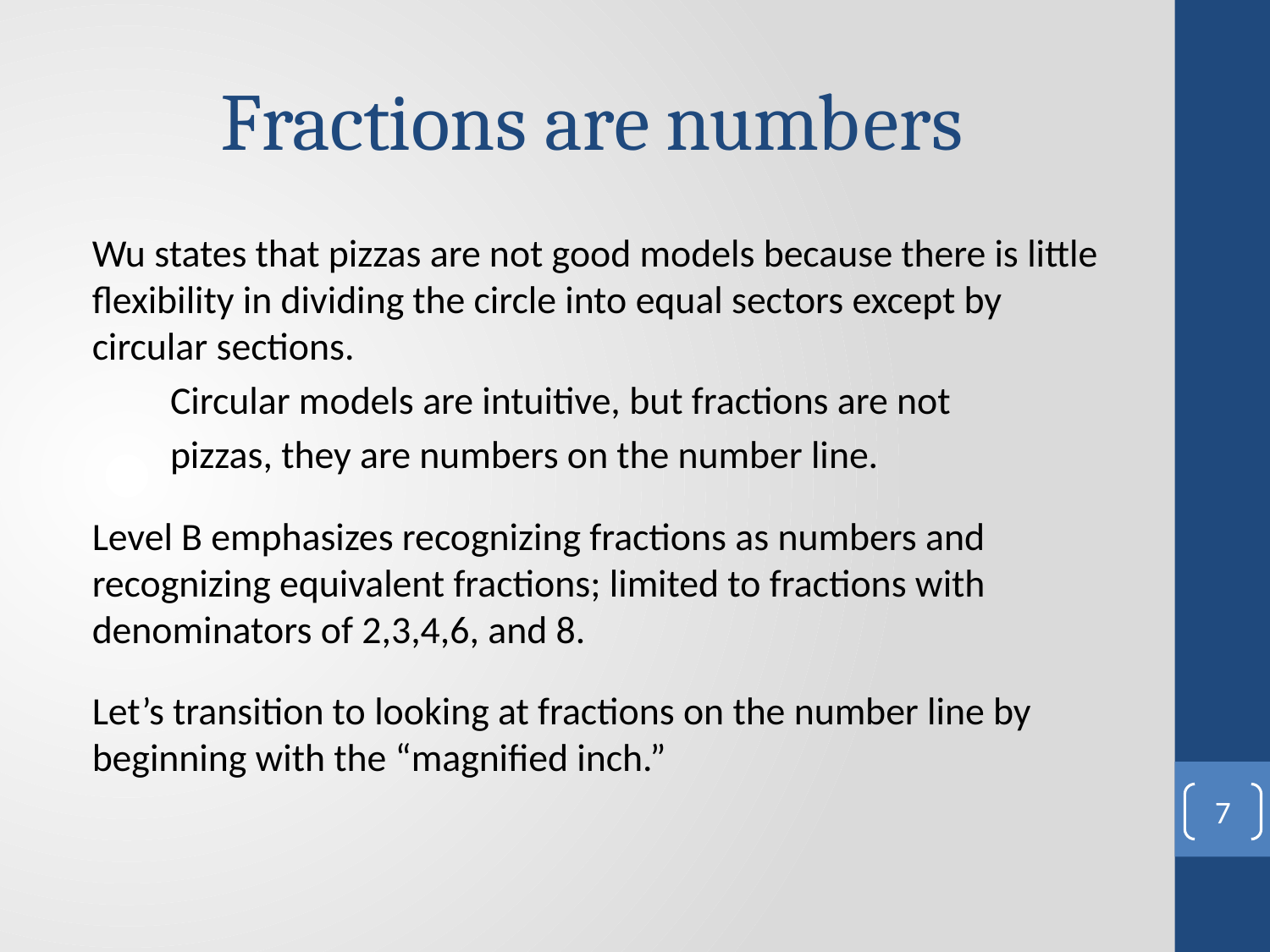

# Fractions are numbers
Wu states that pizzas are not good models because there is little flexibility in dividing the circle into equal sectors except by circular sections.
         Circular models are intuitive, but fractions are not
         pizzas, they are numbers on the number line.

Level B emphasizes recognizing fractions as numbers and recognizing equivalent fractions; limited to fractions with denominators of 2,3,4,6, and 8.

Let’s transition to looking at fractions on the number line by beginning with the “magnified inch.”
7